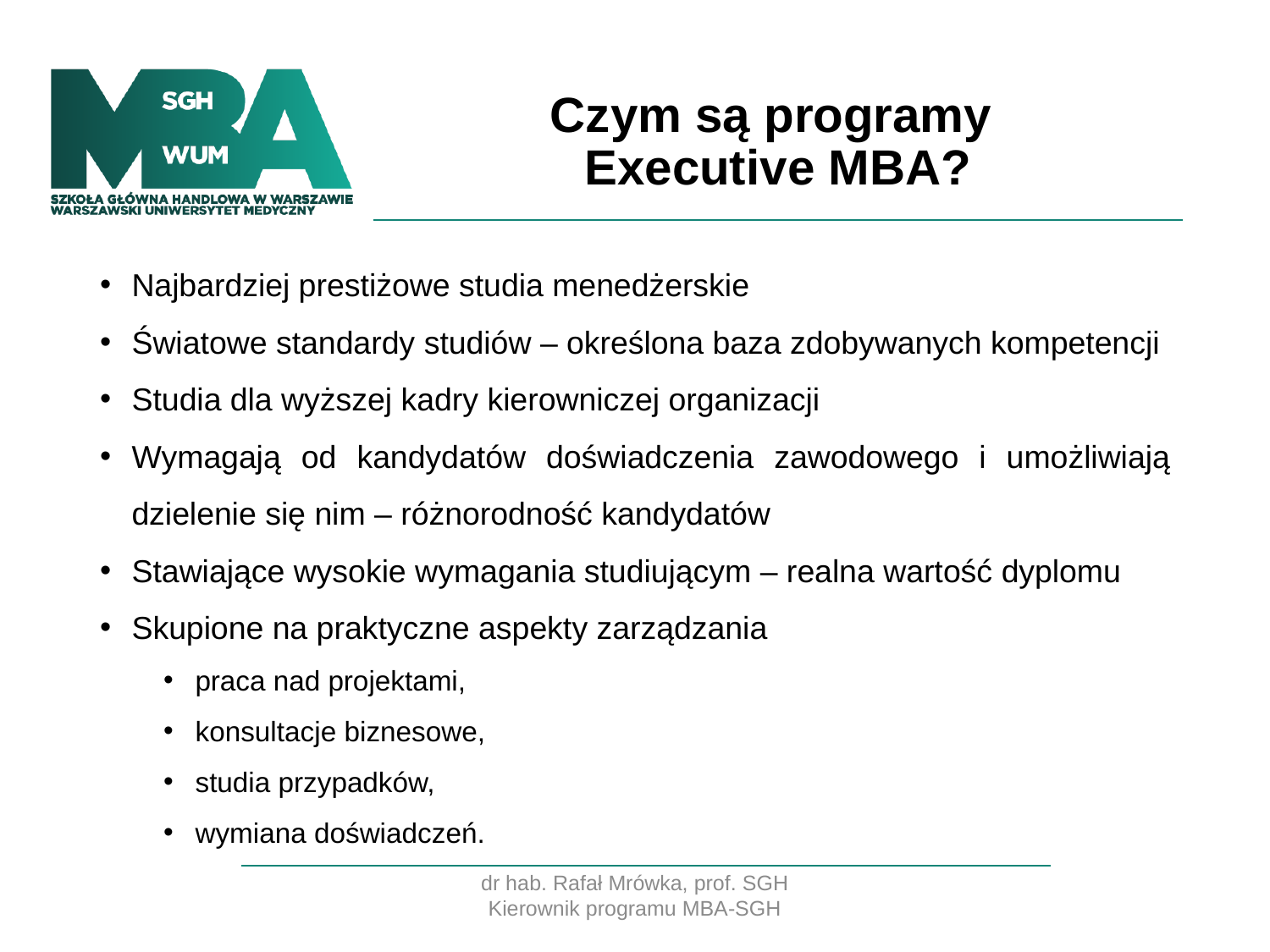

# Czym są programy Executive MBA?
Najbardziej prestiżowe studia menedżerskie
Światowe standardy studiów – określona baza zdobywanych kompetencji
Studia dla wyższej kadry kierowniczej organizacji
Wymagają od kandydatów doświadczenia zawodowego i umożliwiają dzielenie się nim – różnorodność kandydatów
Stawiające wysokie wymagania studiującym – realna wartość dyplomu
Skupione na praktyczne aspekty zarządzania
praca nad projektami,
konsultacje biznesowe,
studia przypadków,
wymiana doświadczeń.
dr hab. Rafał Mrówka, prof. SGH
Kierownik programu MBA-SGH